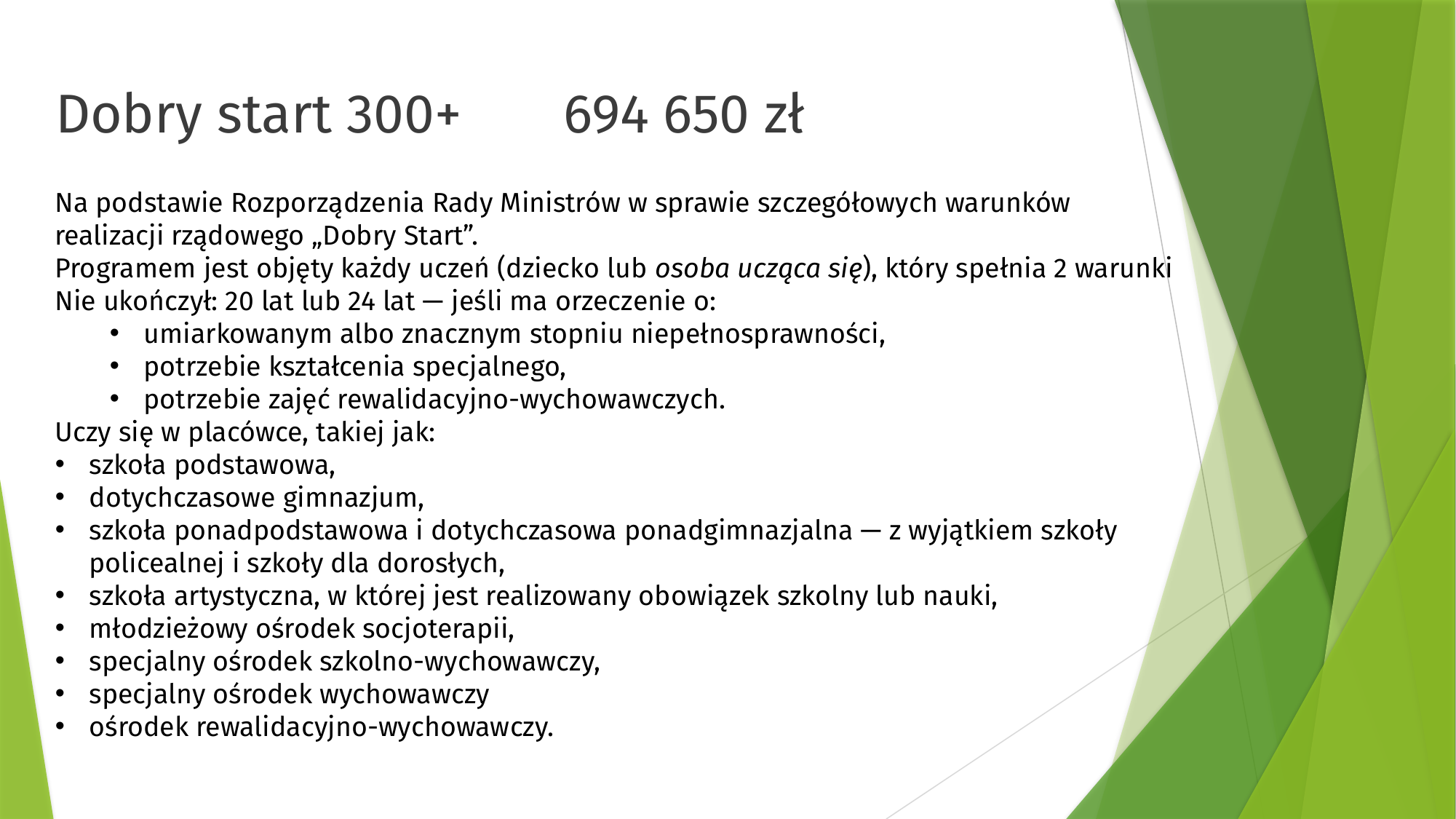

# Dobry start 300+       694 650 zł
Na podstawie Rozporządzenia Rady Ministrów w sprawie szczegółowych warunków realizacji rządowego „Dobry Start”.
Programem jest objęty każdy uczeń (dziecko lub osoba ucząca się), który spełnia 2 warunki Nie ukończył: 20 lat lub 24 lat — jeśli ma orzeczenie o:
umiarkowanym albo znacznym stopniu niepełnosprawności,
potrzebie kształcenia specjalnego,
potrzebie zajęć rewalidacyjno-wychowawczych.
Uczy się w placówce, takiej jak:
szkoła podstawowa,
dotychczasowe gimnazjum,
szkoła ponadpodstawowa i dotychczasowa ponadgimnazjalna — z wyjątkiem szkoły policealnej i szkoły dla dorosłych,
szkoła artystyczna, w której jest realizowany obowiązek szkolny lub nauki,
młodzieżowy ośrodek socjoterapii,
specjalny ośrodek szkolno-wychowawczy,
specjalny ośrodek wychowawczy
ośrodek rewalidacyjno-wychowawczy.